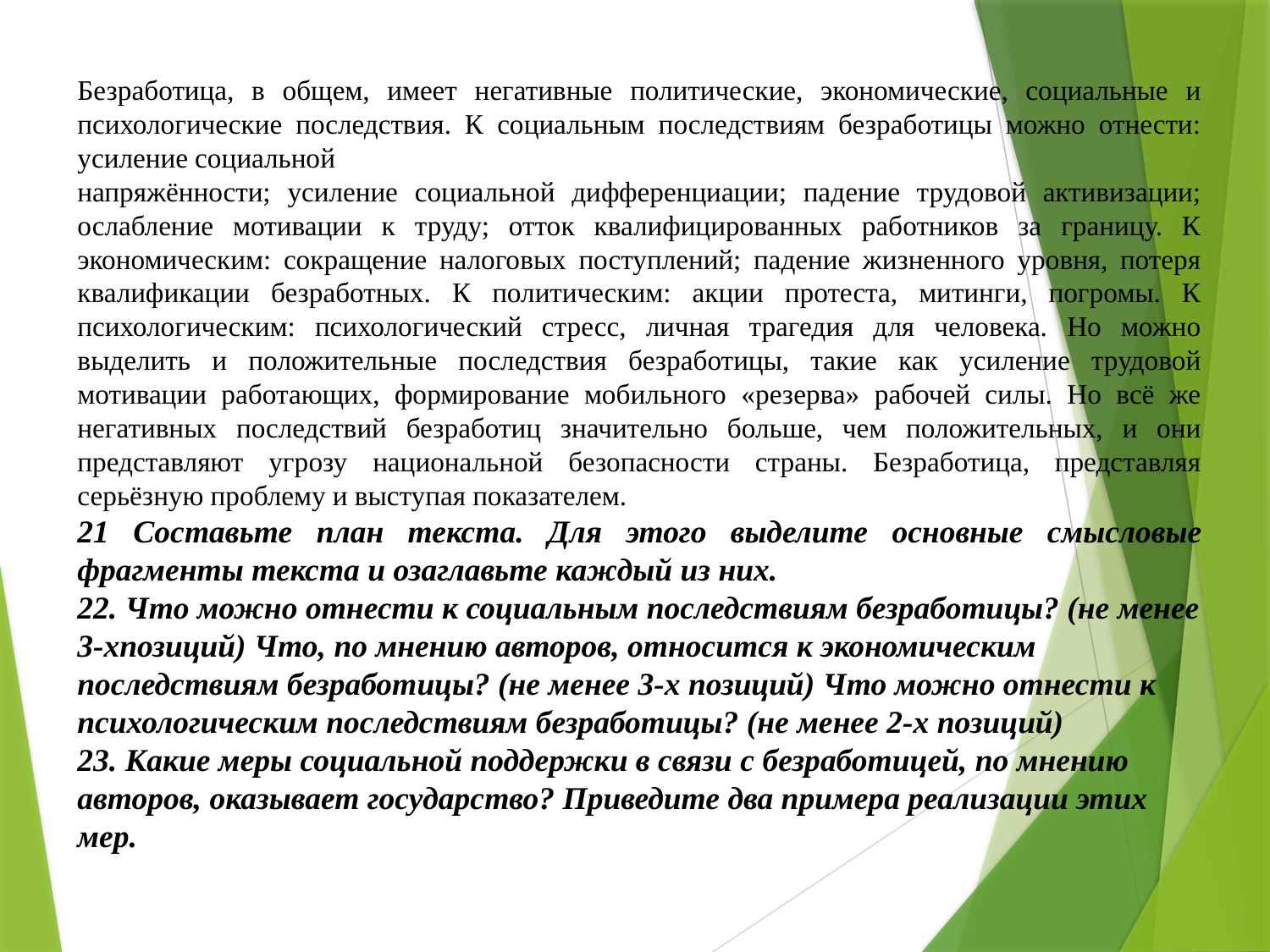

Безработица, в общем, имеет негативные политические, экономические, социальные и психологические последствия. К социальным последствиям безработицы можно отнести: усиление социальной
напряжённости; усиление социальной дифференциации; падение трудовой активизации; ослабление мотивации к труду; отток квалифицированных работников за границу. К экономическим: сокращение налоговых поступлений; падение жизненного уровня, потеря квалификации безработных. К политическим: акции протеста, митинги, погромы. К психологическим: психологический стресс, личная трагедия для человека. Но можно выделить и положительные последствия безработицы, такие как усиление трудовой мотивации работающих, формирование мобильного «резерва» рабочей силы. Но всё же негативных последствий безработиц значительно больше, чем положительных, и они представляют угрозу национальной безопасности страны. Безработица, представляя серьёзную проблему и выступая показателем.
21 Составьте план текста. Для этого выделите основные смысловые фрагменты текста и озаглавьте каждый из них.
22. Что можно отнести к социальным последствиям безработицы? (не менее 3-хпозиций) Что, по мнению авторов, относится к экономическим последствиям безработицы? (не менее 3-х позиций) Что можно отнести к психологическим последствиям безработицы? (не менее 2-х позиций)
23. Какие меры социальной поддержки в связи с безработицей, по мнению
авторов, оказывает государство? Приведите два примера реализации этих
мер.

#